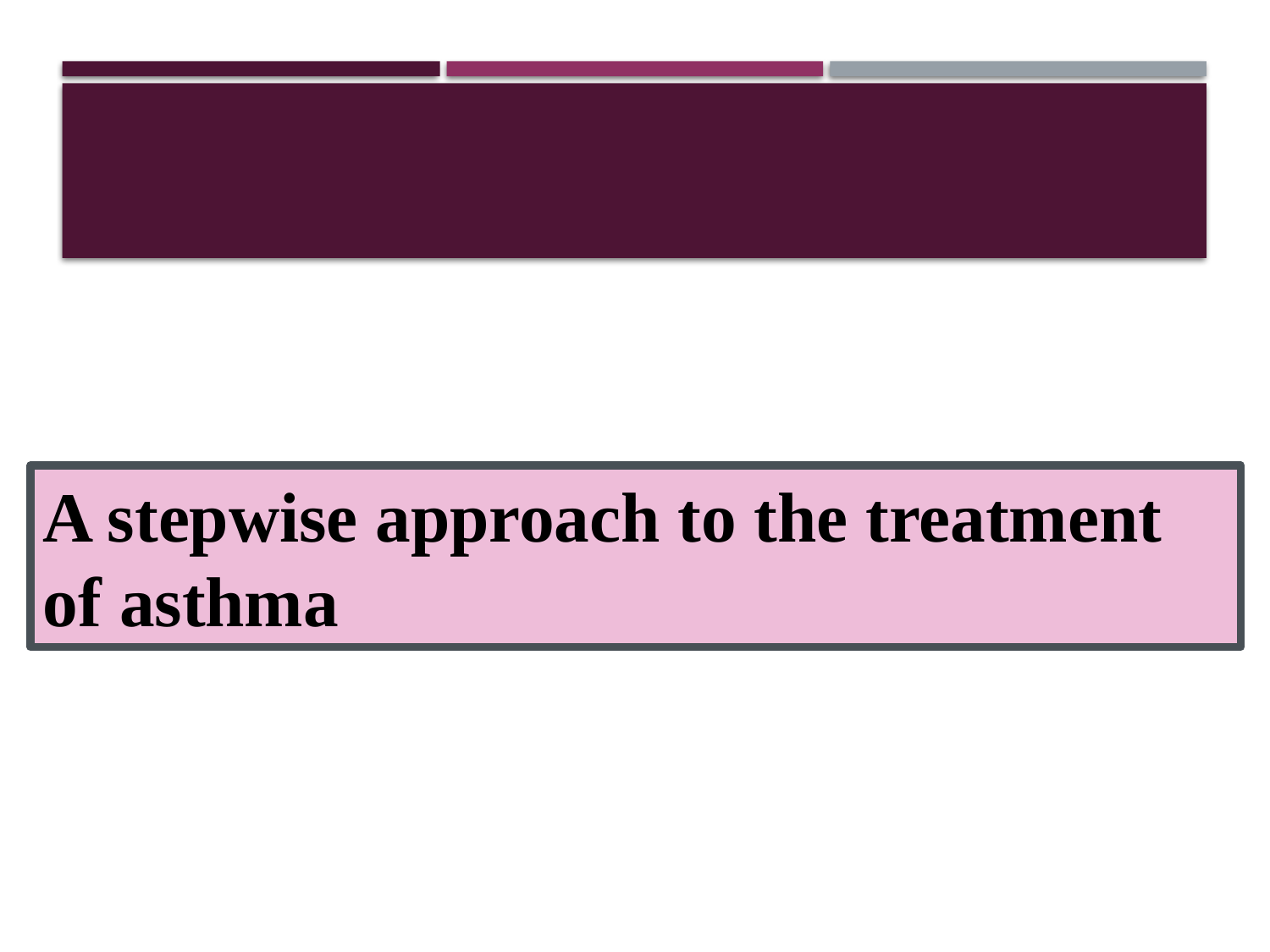

#
A stepwise approach to the treatment of asthma